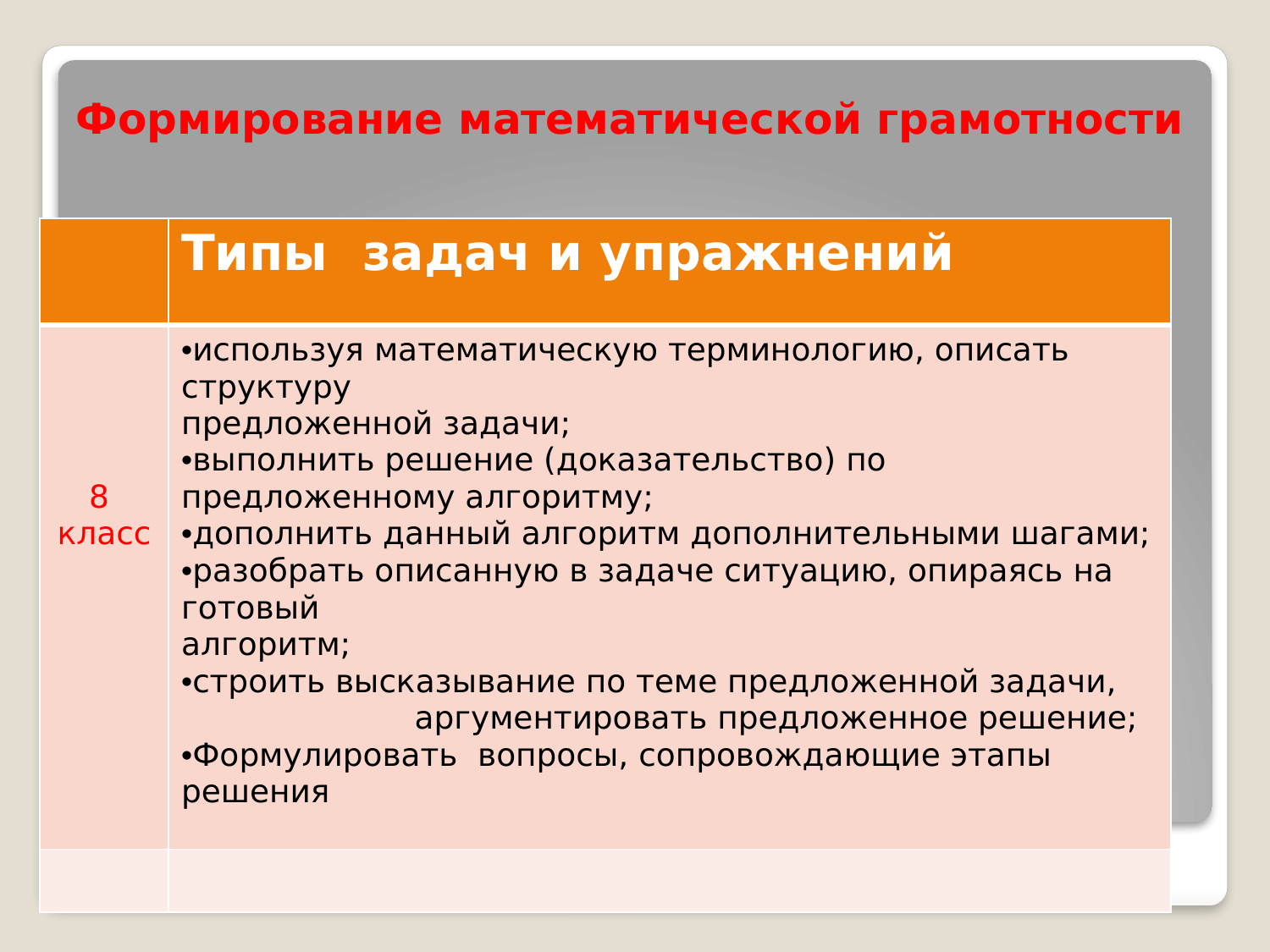

# Формирование математической грамотности

|  | Типы задач и упражнений |
| --- | --- |
| 8 класс | используя математическую терминологию, описать структуру предложенной задачи; выполнить решение (доказательство) по предложенному алгоритму; дополнить данный алгоритм дополнительными шагами; разобрать описанную в задаче ситуацию, опираясь на готовый алгоритм; строить высказывание по теме предложенной задачи, аргументировать предложенное решение; Формулировать вопросы, сопровождающие этапы решения |
|  |  |